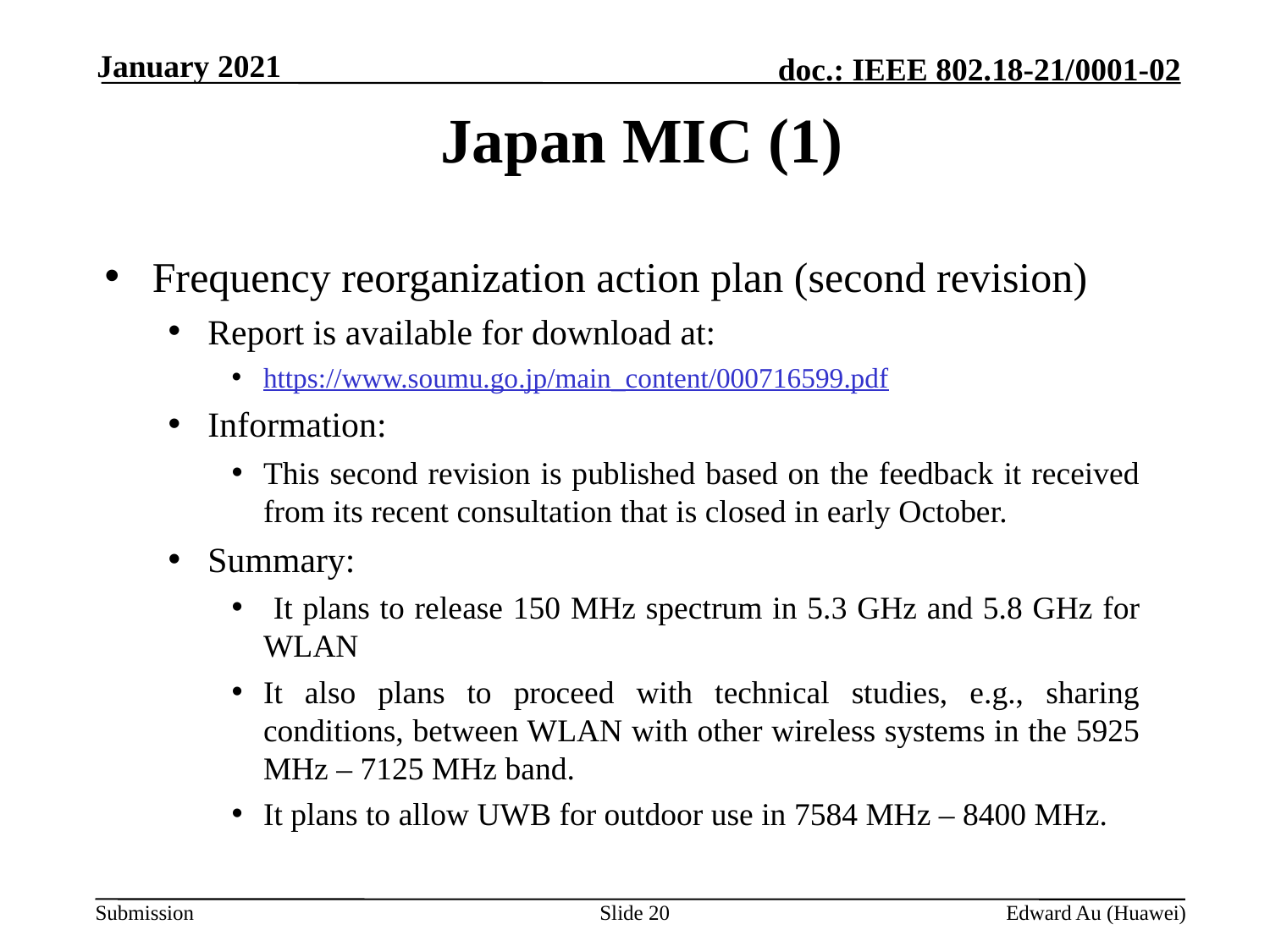

January 2021
# Japan MIC (1)
Frequency reorganization action plan (second revision)
Report is available for download at:
https://www.soumu.go.jp/main_content/000716599.pdf
Information:
This second revision is published based on the feedback it received from its recent consultation that is closed in early October.
Summary:
 It plans to release 150 MHz spectrum in 5.3 GHz and 5.8 GHz for WLAN
It also plans to proceed with technical studies, e.g., sharing conditions, between WLAN with other wireless systems in the 5925 MHz – 7125 MHz band.
It plans to allow UWB for outdoor use in 7584 MHz – 8400 MHz.

Slide 20
Edward Au (Huawei)